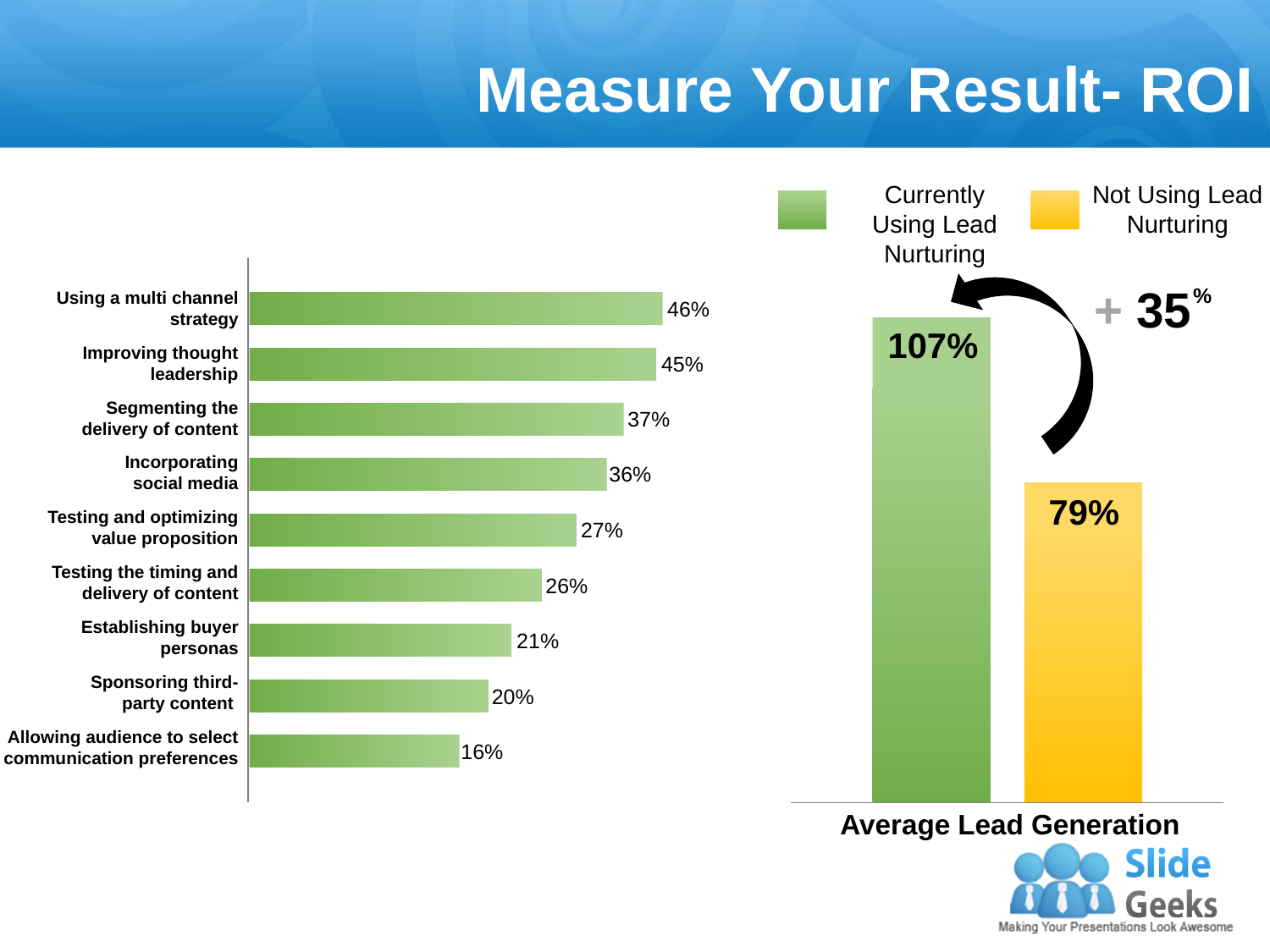

Measure Your Result- ROI
Currently Using Lead Nurturing

Not Using Lead Nurturing

+ 35
%
Using a multi channel strategy
Improving thought leadership
Segmenting the delivery of content
Incorporating social media
Testing and optimizing value proposition
Testing the timing and delivery of content
Establishing buyer personas
Sponsoring third-party content
Allowing audience to select communication preferences
46%

107%

45%

37%

36%

79%
27%

26%

21%

20%

16%

Average Lead Generation